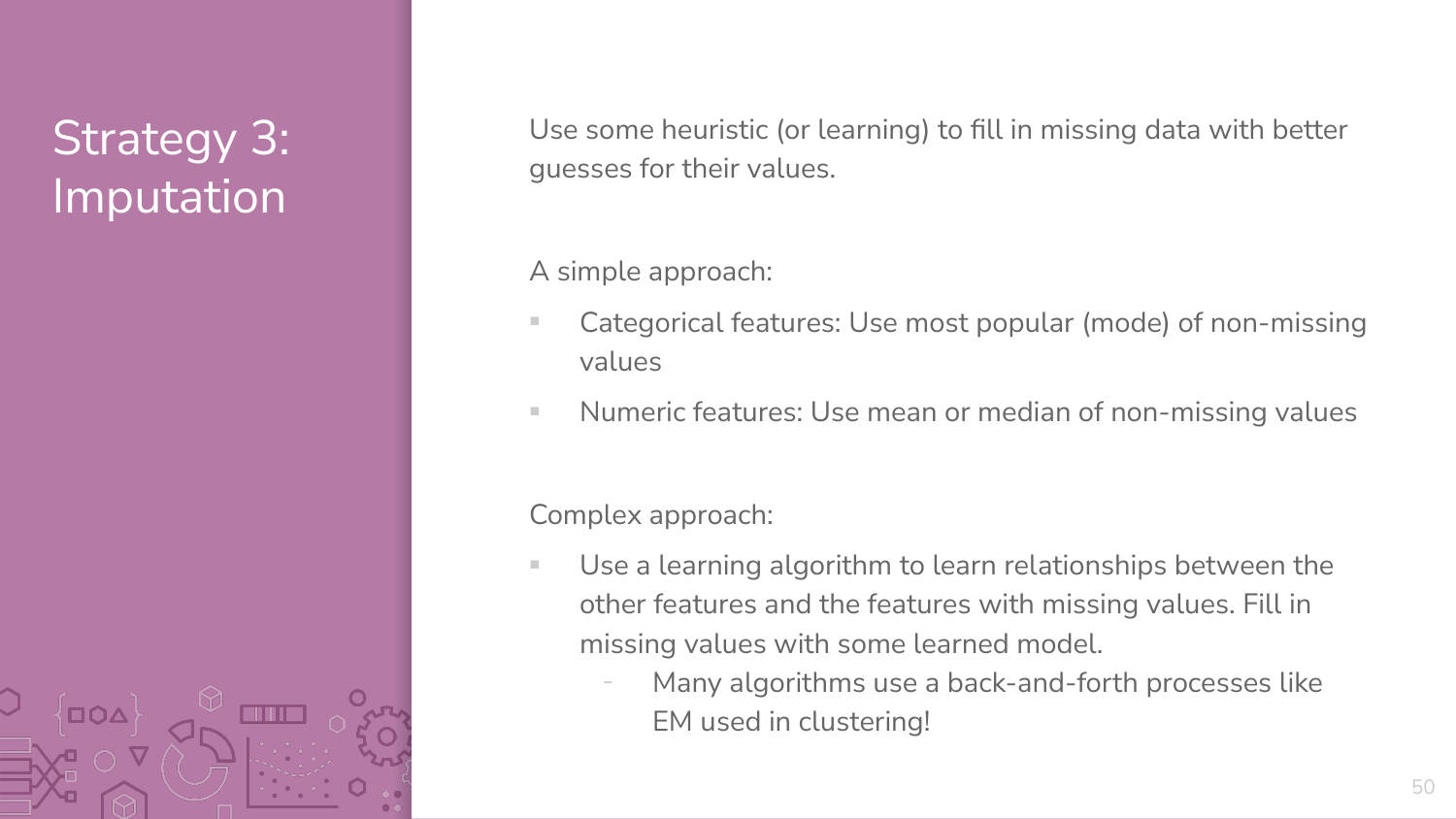

# Strategy 3: Imputation
Use some heuristic (or learning) to fill in missing data with better guesses for their values.

A simple approach:
Categorical features: Use most popular (mode) of non-missing values
Numeric features: Use mean or median of non-missing values

Complex approach:
Use a learning algorithm to learn relationships between the other features and the features with missing values. Fill in missing values with some learned model.
Many algorithms use a back-and-forth processes like EM used in clustering!
50